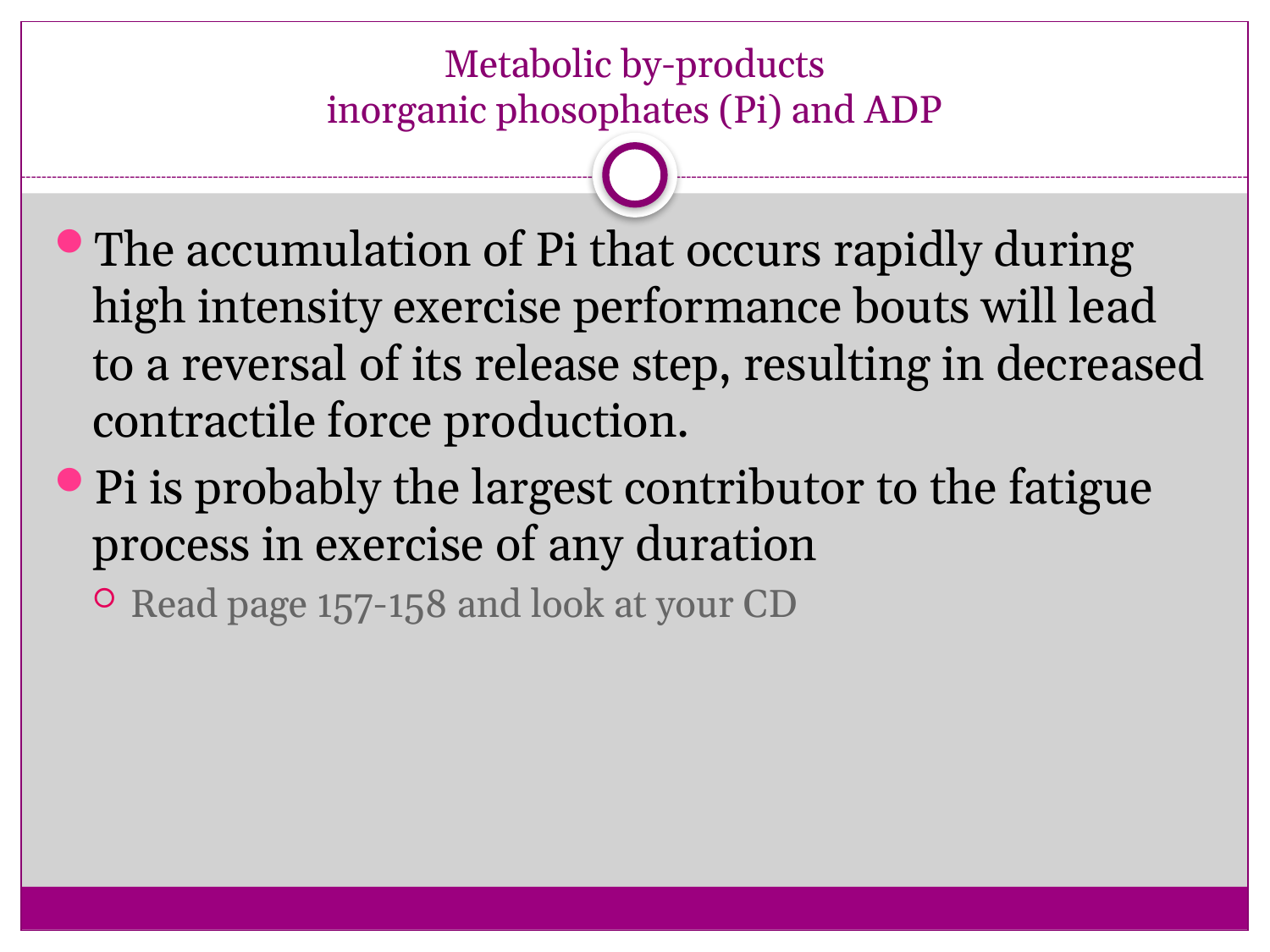

# Metabolic by-products inorganic phosophates (Pi) and ADP
The accumulation of Pi that occurs rapidly during high intensity exercise performance bouts will lead to a reversal of its release step, resulting in decreased contractile force production.
Pi is probably the largest contributor to the fatigue process in exercise of any duration
Read page 157-158 and look at your CD